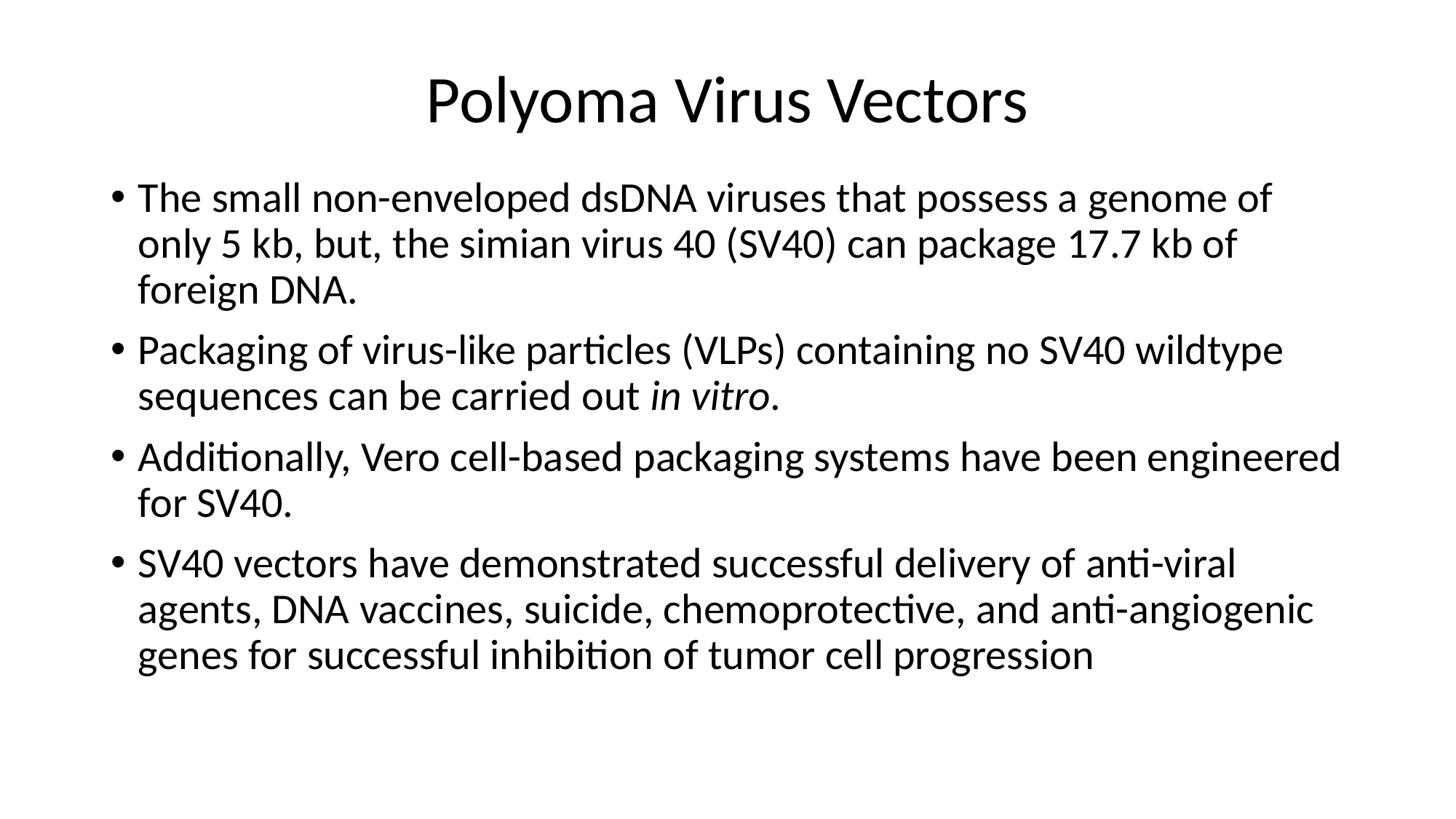

# Polyoma Virus Vectors
The small non-enveloped dsDNA viruses that possess a genome of only 5 kb, but, the simian virus 40 (SV40) can package 17.7 kb of foreign DNA.
Packaging of virus-like particles (VLPs) containing no SV40 wildtype sequences can be carried out in vitro.
Additionally, Vero cell-based packaging systems have been engineered for SV40.
SV40 vectors have demonstrated successful delivery of anti-viral agents, DNA vaccines, suicide, chemoprotective, and anti-angiogenic genes for successful inhibition of tumor cell progression